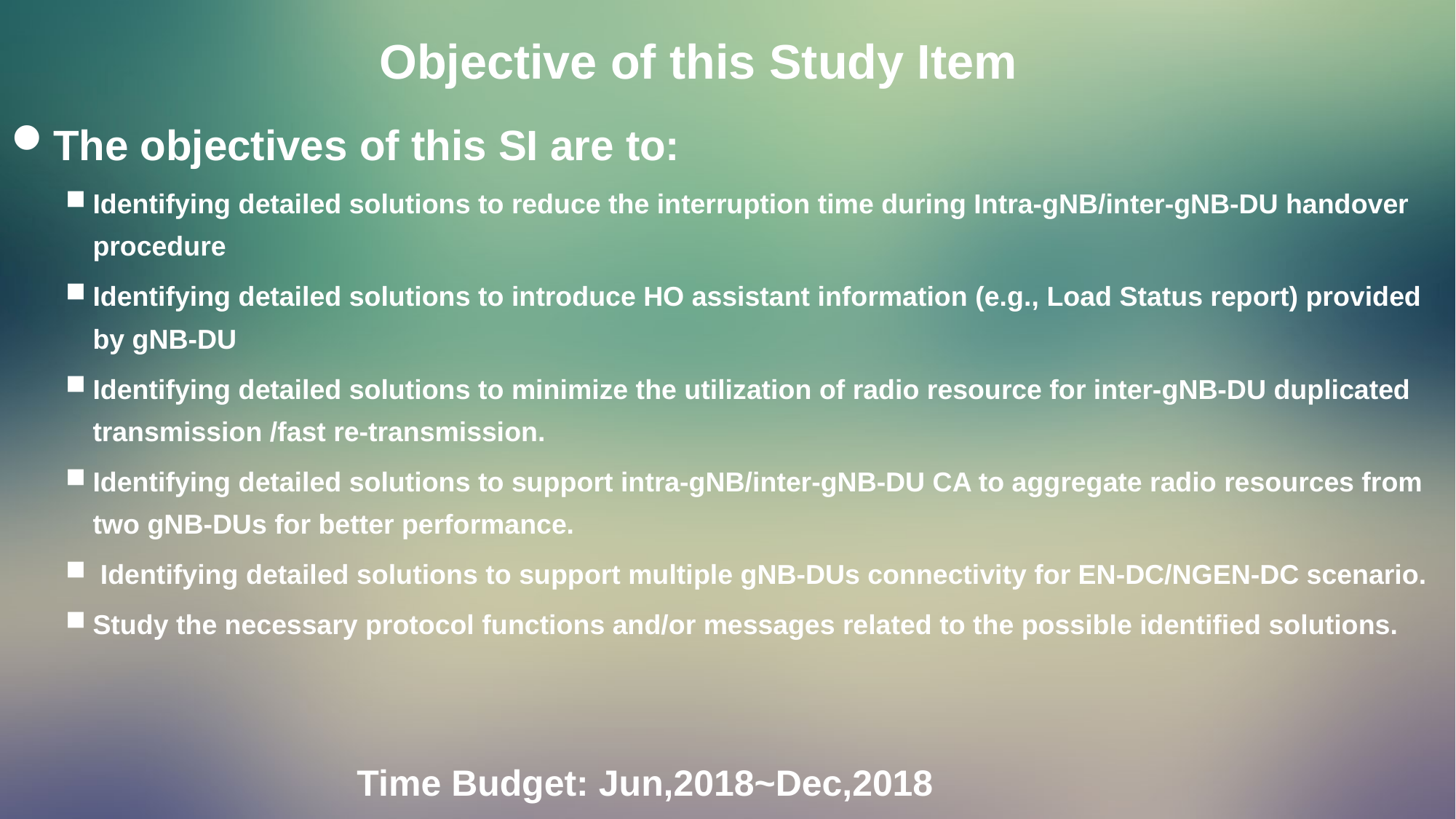

# Objective of this Study Item
The objectives of this SI are to:
Identifying detailed solutions to reduce the interruption time during Intra-gNB/inter-gNB-DU handover procedure
Identifying detailed solutions to introduce HO assistant information (e.g., Load Status report) provided by gNB-DU
Identifying detailed solutions to minimize the utilization of radio resource for inter-gNB-DU duplicated transmission /fast re-transmission.
Identifying detailed solutions to support intra-gNB/inter-gNB-DU CA to aggregate radio resources from two gNB-DUs for better performance.
 Identifying detailed solutions to support multiple gNB-DUs connectivity for EN-DC/NGEN-DC scenario.
Study the necessary protocol functions and/or messages related to the possible identified solutions.
Time Budget: Jun,2018~Dec,2018